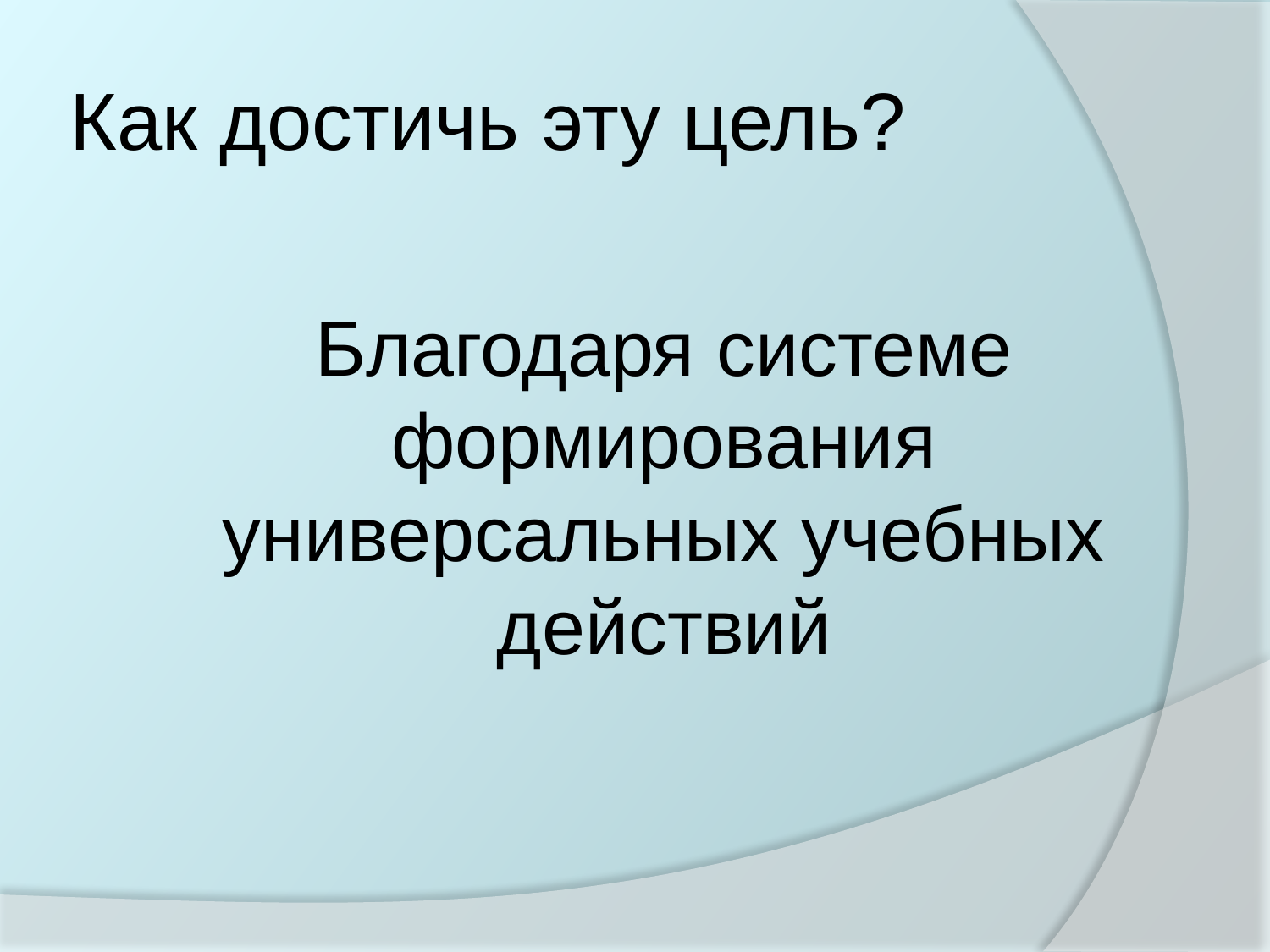

# Как достичь эту цель?
	Благодаря системе формирования универсальных учебных действий